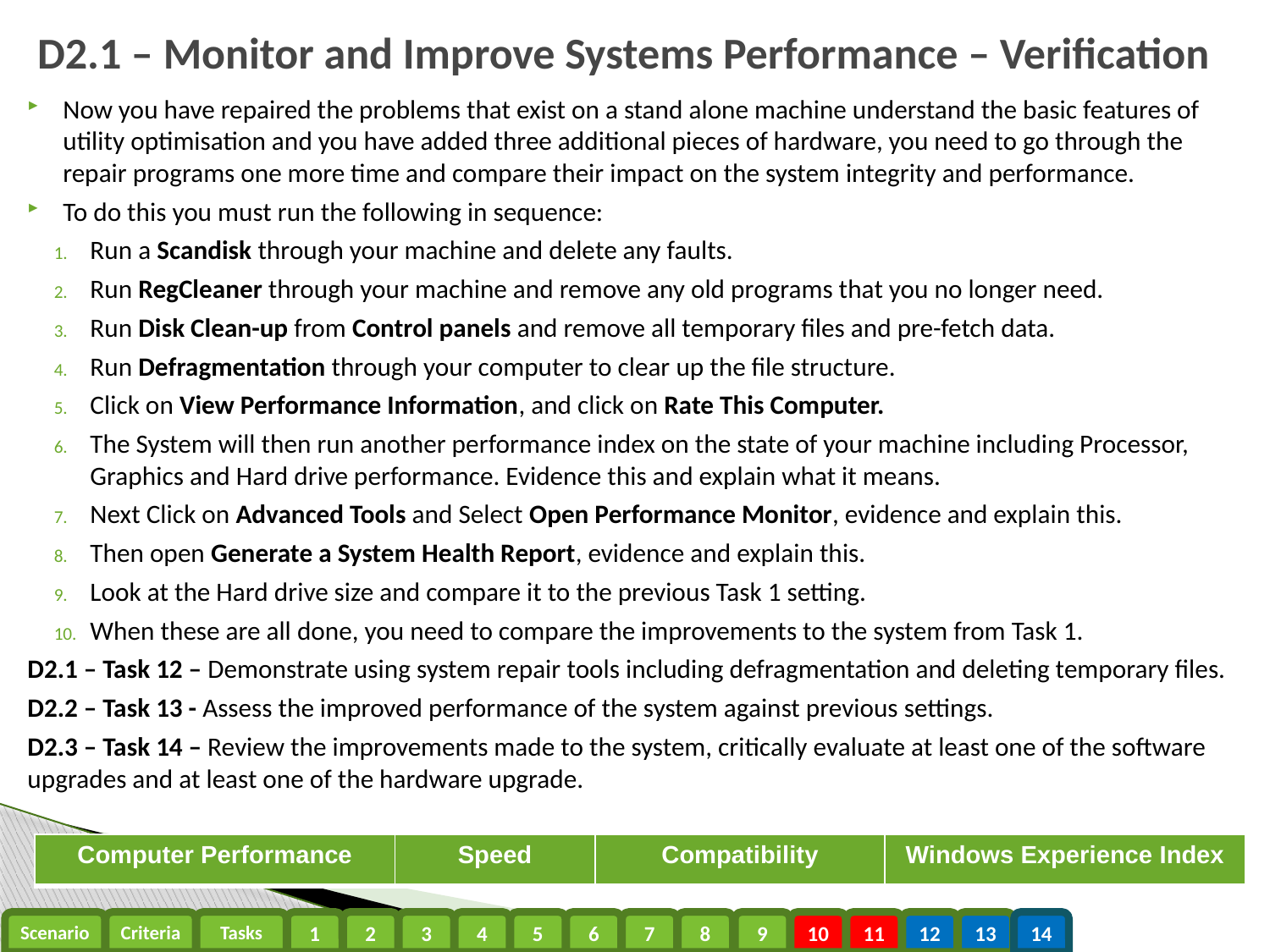

# D2.1 – Monitor and Improve Systems Performance – Verification
Now you have repaired the problems that exist on a stand alone machine understand the basic features of utility optimisation and you have added three additional pieces of hardware, you need to go through the repair programs one more time and compare their impact on the system integrity and performance.
To do this you must run the following in sequence:
Run a Scandisk through your machine and delete any faults.
Run RegCleaner through your machine and remove any old programs that you no longer need.
Run Disk Clean-up from Control panels and remove all temporary files and pre-fetch data.
Run Defragmentation through your computer to clear up the file structure.
Click on View Performance Information, and click on Rate This Computer.
The System will then run another performance index on the state of your machine including Processor, Graphics and Hard drive performance. Evidence this and explain what it means.
Next Click on Advanced Tools and Select Open Performance Monitor, evidence and explain this.
Then open Generate a System Health Report, evidence and explain this.
Look at the Hard drive size and compare it to the previous Task 1 setting.
When these are all done, you need to compare the improvements to the system from Task 1.
D2.1 – Task 12 – Demonstrate using system repair tools including defragmentation and deleting temporary files.
D2.2 – Task 13 - Assess the improved performance of the system against previous settings.
D2.3 – Task 14 – Review the improvements made to the system, critically evaluate at least one of the software upgrades and at least one of the hardware upgrade.
| Computer Performance | Speed | Compatibility | Windows Experience Index |
| --- | --- | --- | --- |